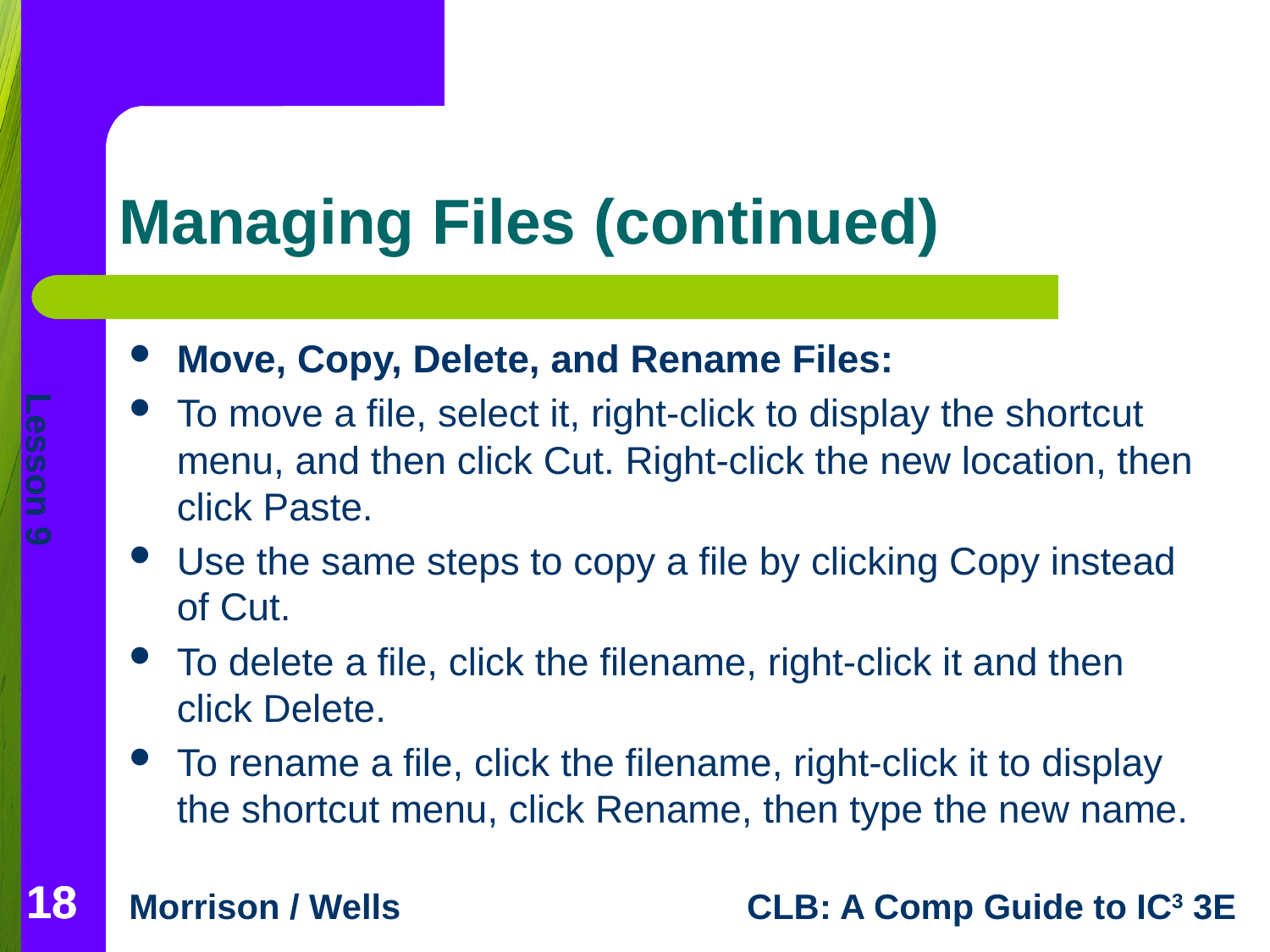

# Managing Files (continued)
Move, Copy, Delete, and Rename Files:
To move a file, select it, right-click to display the shortcut menu, and then click Cut. Right-click the new location, then click Paste.
Use the same steps to copy a file by clicking Copy instead of Cut.
To delete a file, click the filename, right-click it and then click Delete.
To rename a file, click the filename, right-click it to display the shortcut menu, click Rename, then type the new name.
18
18
18